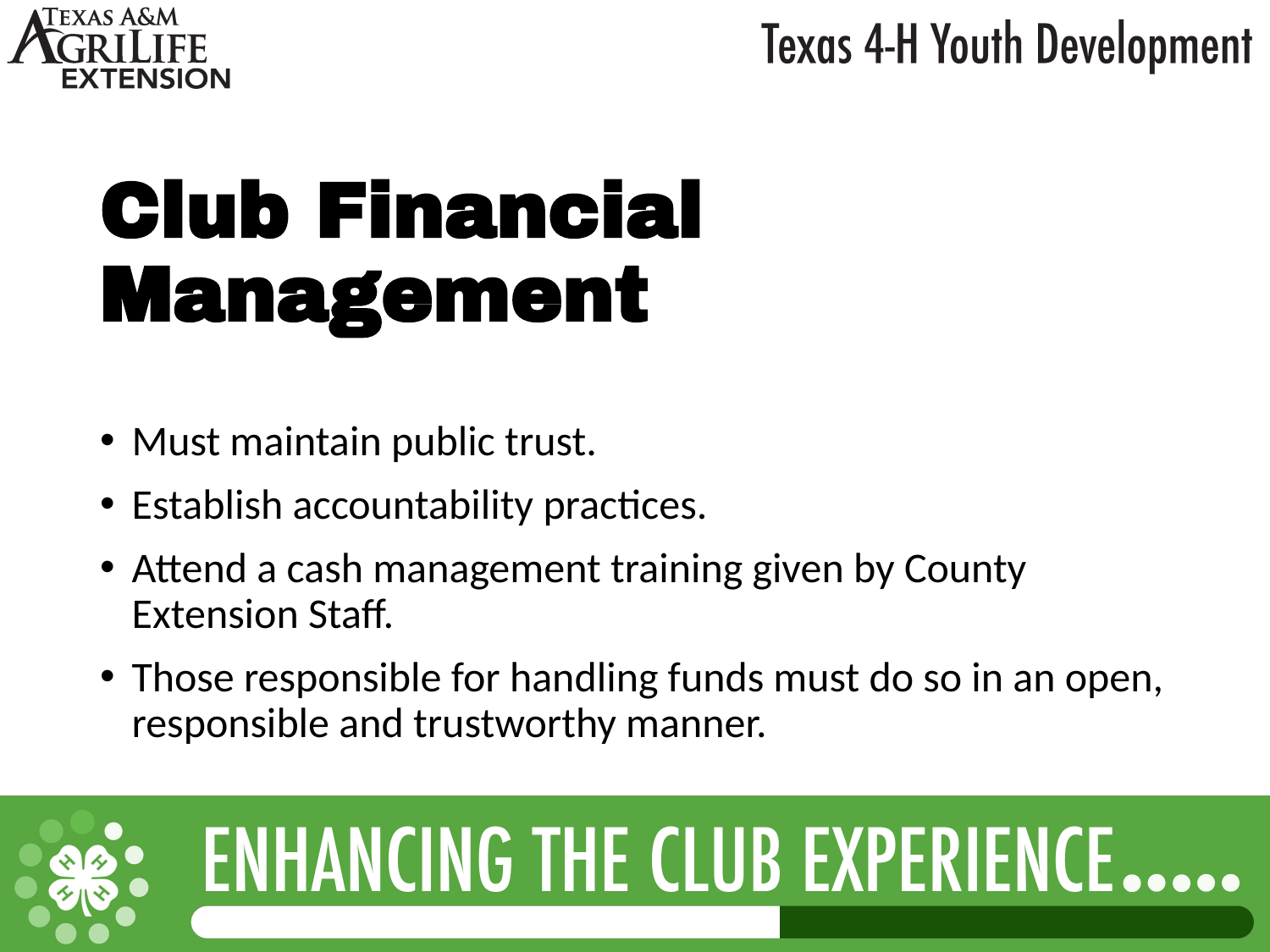

# Club Financial Management
Must maintain public trust.
Establish accountability practices.
Attend a cash management training given by County Extension Staff.
Those responsible for handling funds must do so in an open, responsible and trustworthy manner.